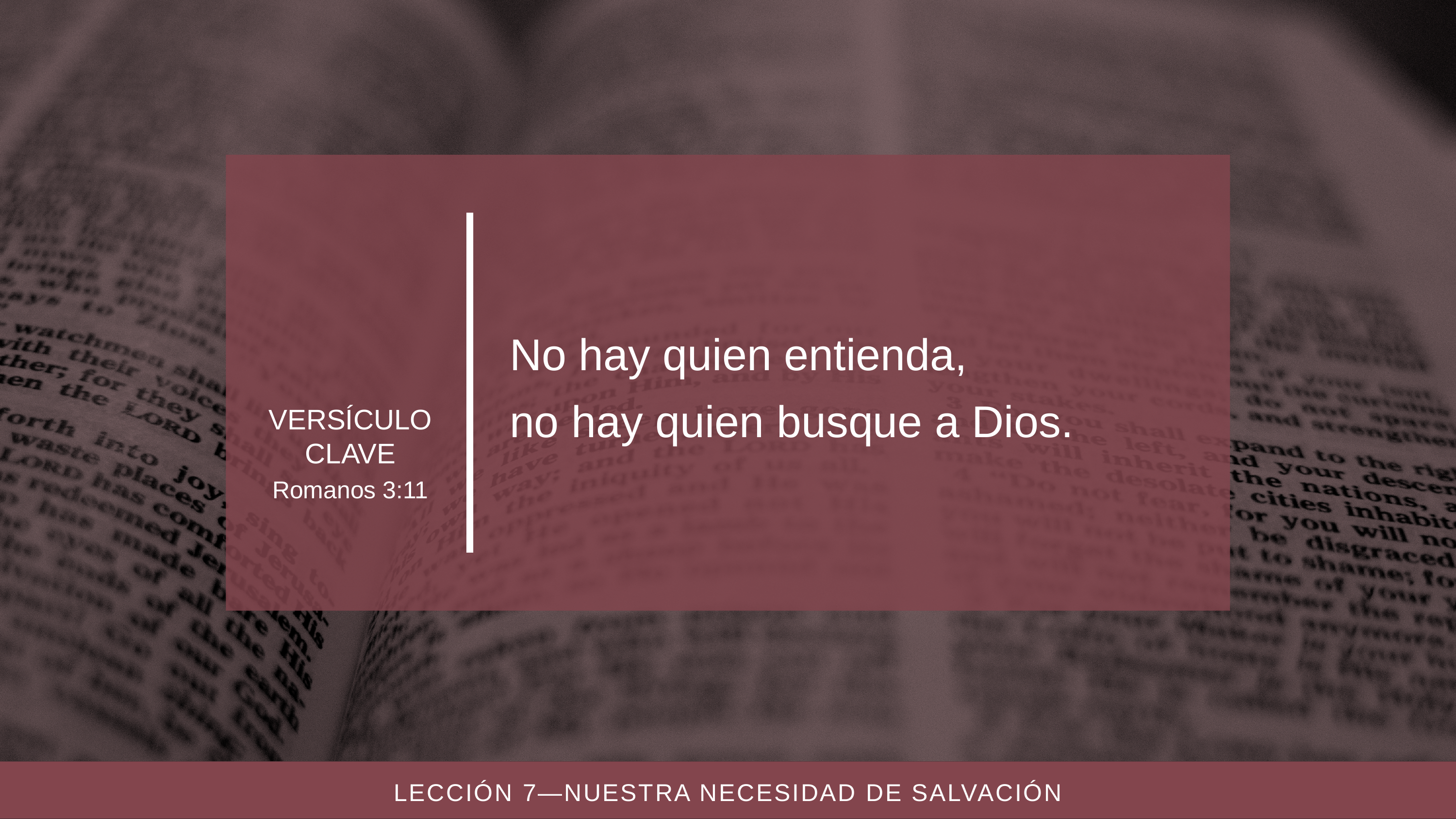

No hay quien entienda,
no hay quien busque a Dios.